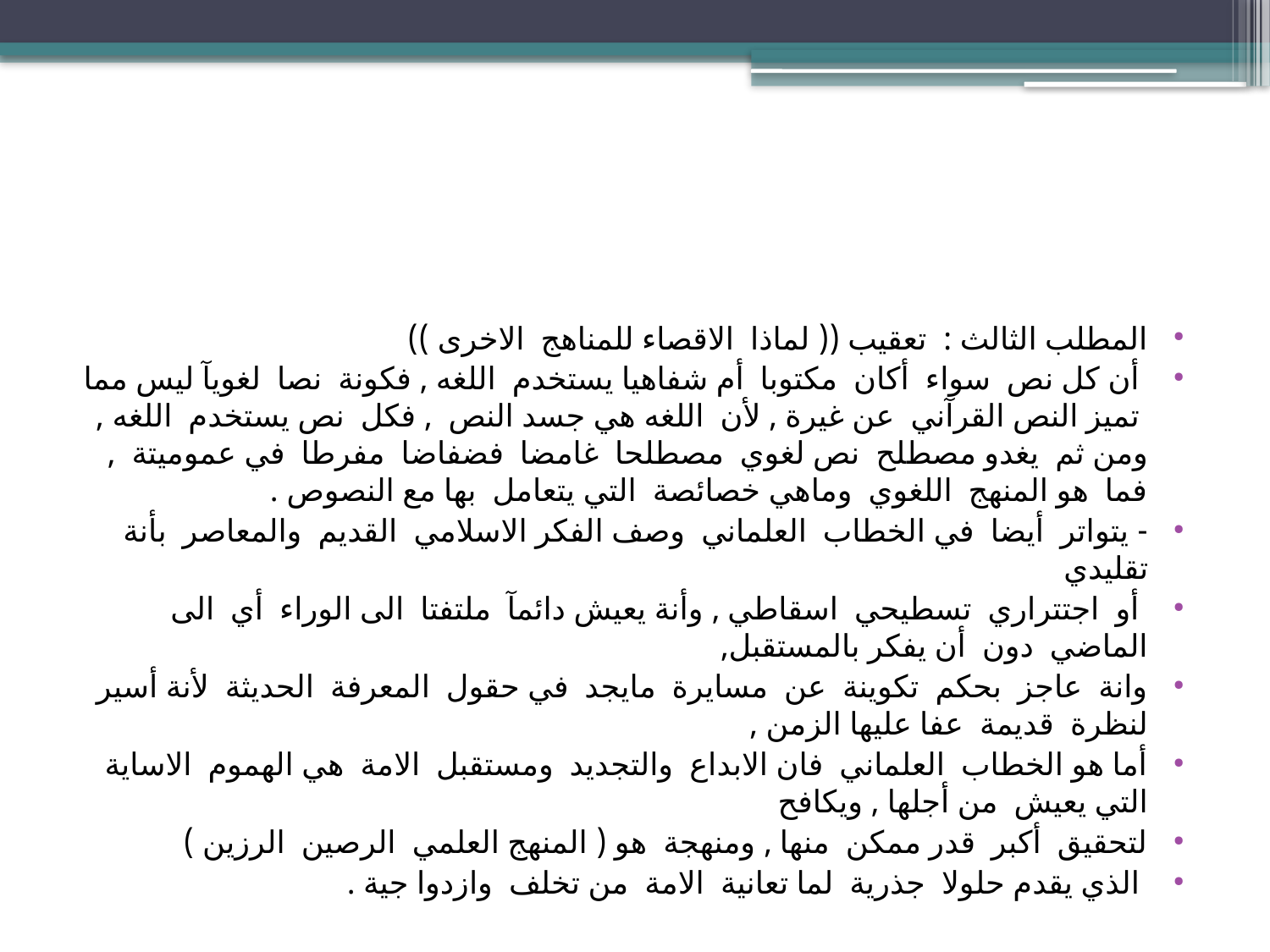

#
المطلب الثالث :  تعقيب (( لماذا  الاقصاء للمناهج  الاخرى ))
 أن كل نص  سواء  أكان  مكتوبا  أم شفاهيا يستخدم  اللغه , فكونة  نصا  لغويآ ليس مما  تميز النص القرآني  عن غيرة , لأن  اللغه هي جسد النص  , فكل  نص يستخدم  اللغه , ومن ثم  يغدو مصطلح  نص لغوي  مصطلحا  غامضا  فضفاضا  مفرطا  في عموميتة  , فما  هو المنهج  اللغوي  وماهي خصائصة  التي يتعامل  بها مع النصوص .
- يتواتر  أيضا  في الخطاب  العلماني  وصف الفكر الاسلامي  القديم  والمعاصر  بأنة  تقليدي
 أو  اجتتراري  تسطيحي  اسقاطي , وأنة يعيش دائمآ  ملتفتا  الى الوراء  أي  الى الماضي  دون  أن يفكر بالمستقبل,
وانة  عاجز  بحكم  تكوينة  عن  مسايرة  مايجد  في حقول  المعرفة  الحديثة  لأنة أسير  لنظرة  قديمة  عفا عليها الزمن ,
أما هو الخطاب  العلماني  فان الابداع  والتجديد  ومستقبل  الامة  هي الهموم  الاساية  التي يعيش  من أجلها , ويكافح
لتحقيق  أكبر  قدر ممكن  منها , ومنهجة  هو ( المنهج العلمي  الرصين  الرزين )
 الذي يقدم حلولا  جذرية  لما تعانية  الامة  من تخلف  وازدوا جية .